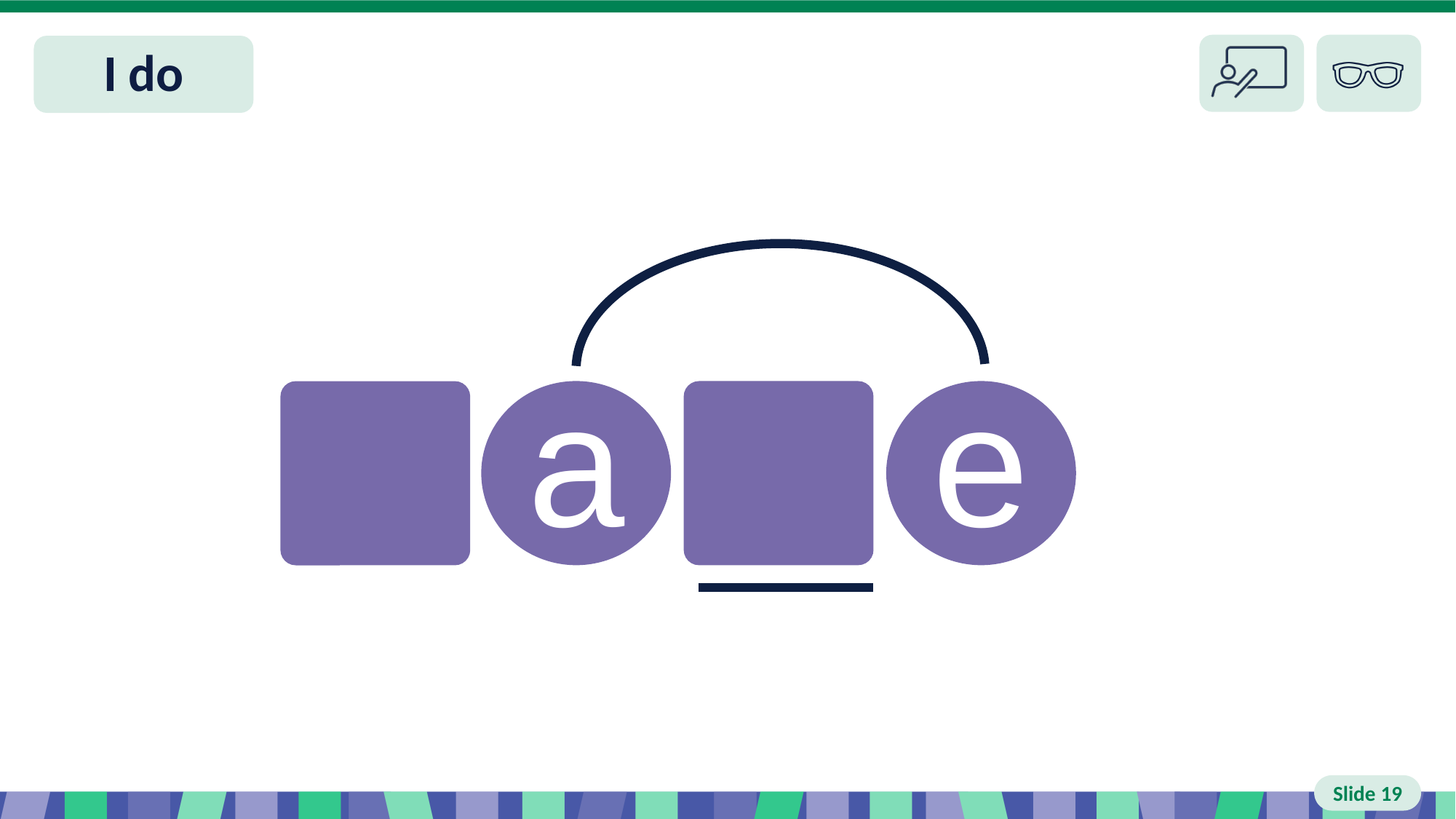

# Slide 19 I do

a

e